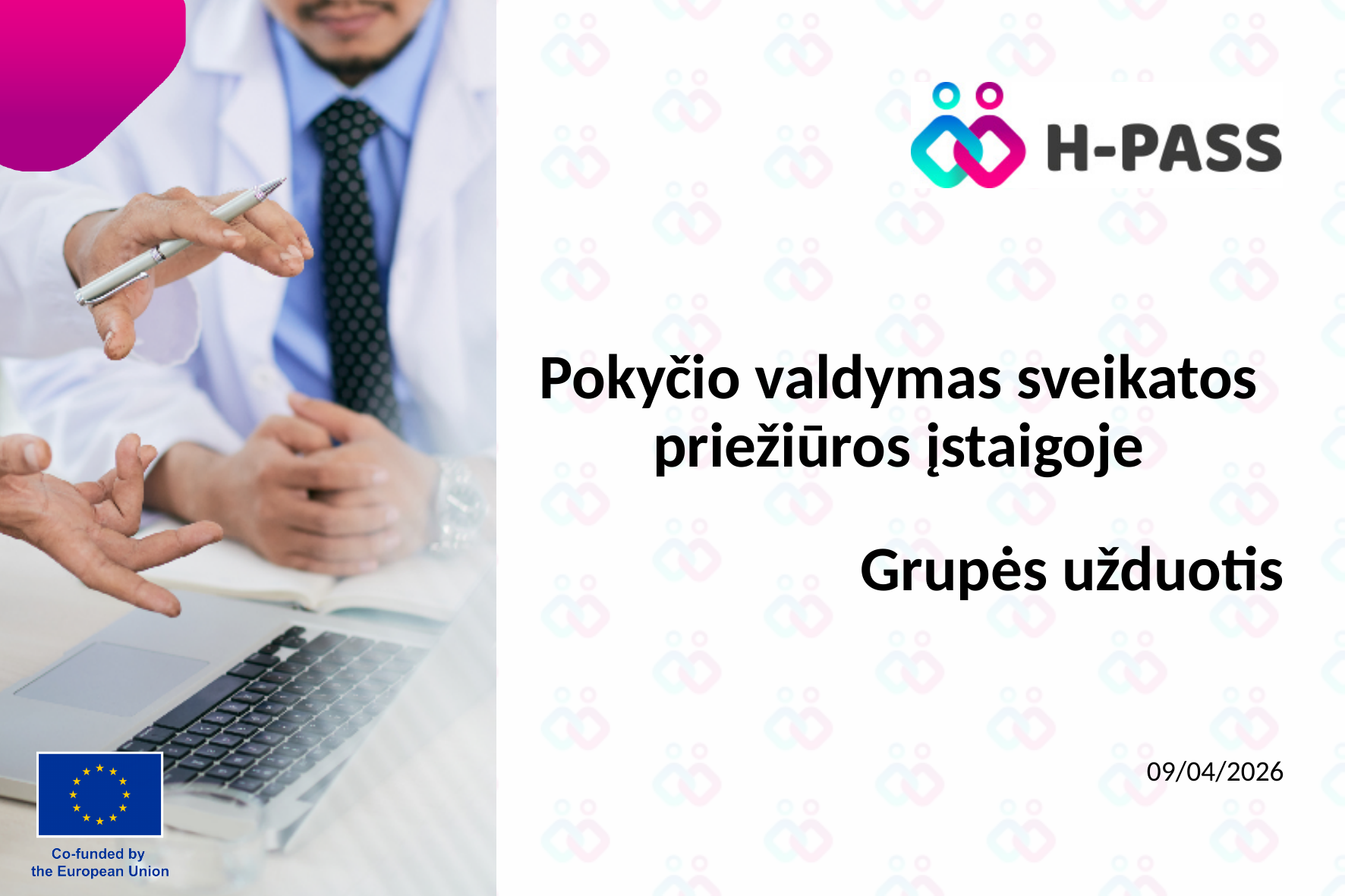

# Pokyčio valdymas sveikatos priežiūros įstaigoje
Grupės užduotis
09/04/2026